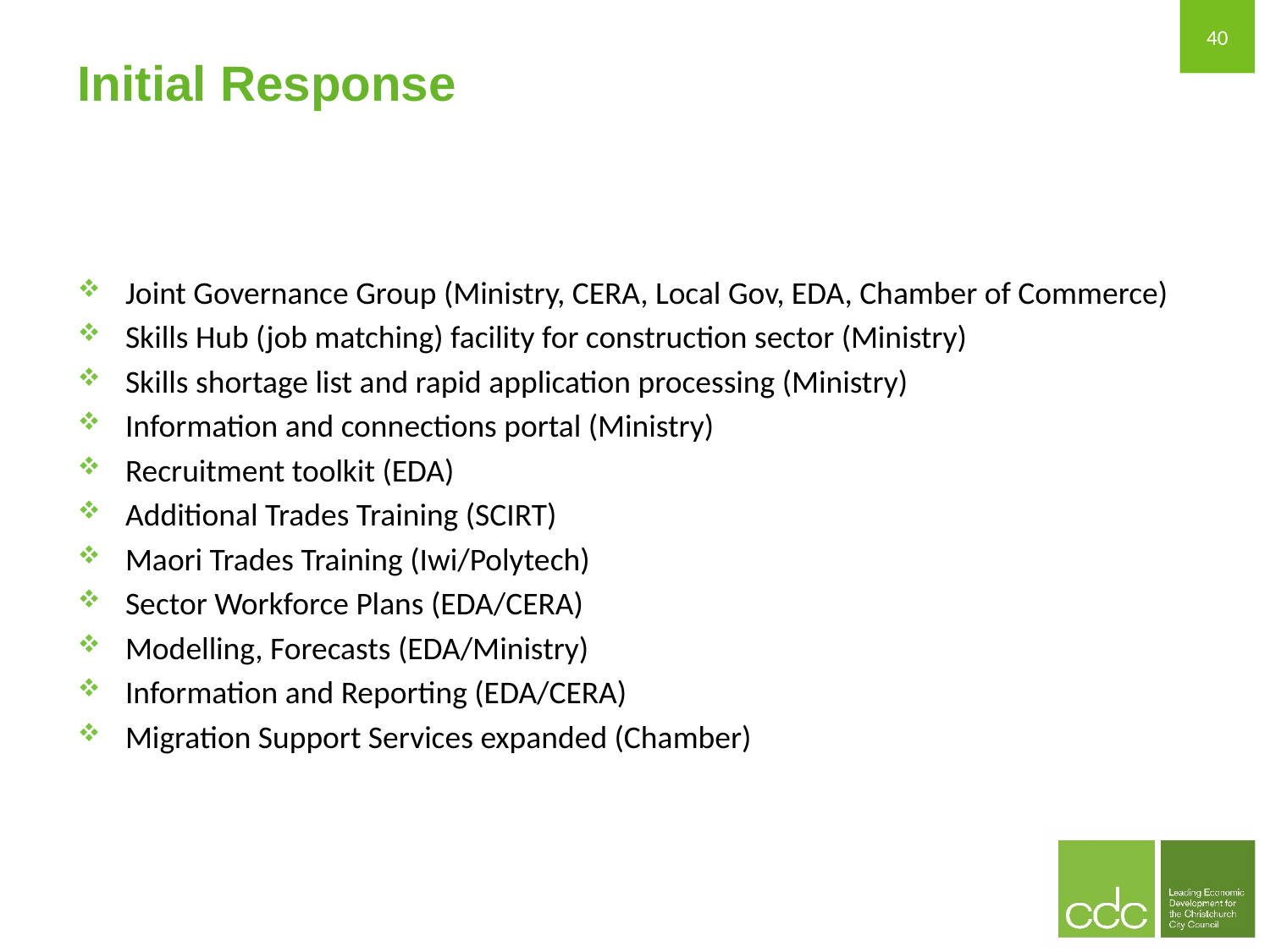

# Initial Response
Joint Governance Group (Ministry, CERA, Local Gov, EDA, Chamber of Commerce)
Skills Hub (job matching) facility for construction sector (Ministry)
Skills shortage list and rapid application processing (Ministry)
Information and connections portal (Ministry)
Recruitment toolkit (EDA)
Additional Trades Training (SCIRT)
Maori Trades Training (Iwi/Polytech)
Sector Workforce Plans (EDA/CERA)
Modelling, Forecasts (EDA/Ministry)
Information and Reporting (EDA/CERA)
Migration Support Services expanded (Chamber)